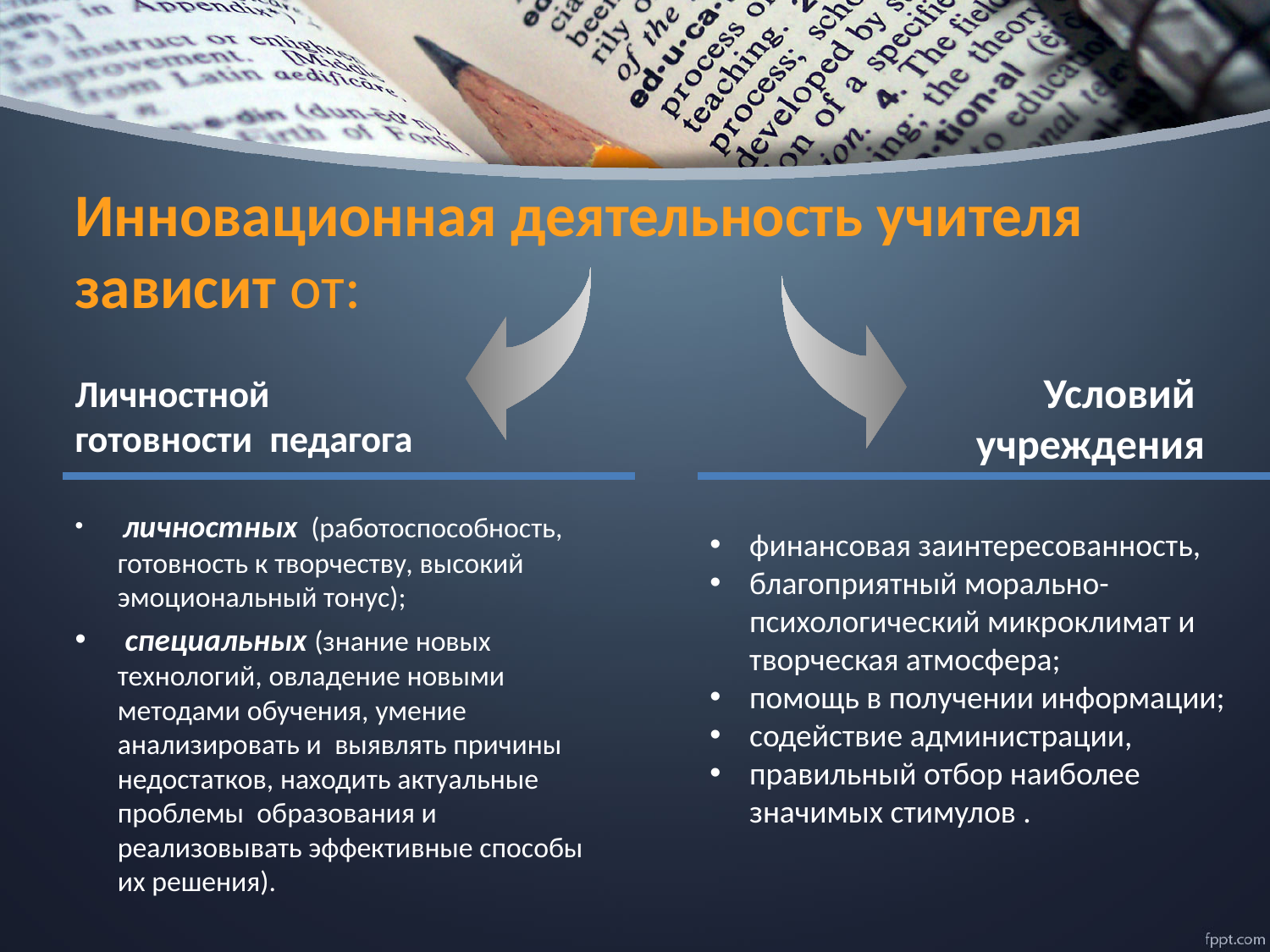

# Инновационная деятельность учителя зависит от:

Условий
учреждения

Личностной
готовности  педагога

 личностных  (работоспособность, готовность к творчеству, высокий эмоциональный тонус);
 специальных (знание новых технологий, овладение новыми методами обучения, умение анализировать и  выявлять причины недостатков, находить актуальные проблемы  образования и реализовывать эффективные способы их решения).
финансовая заинтересованность,
благоприятный морально-психологический микроклимат и   творческая атмосфера;
помощь в получении информации;
содействие администрации,
правильный отбор наиболее значимых стимулов .